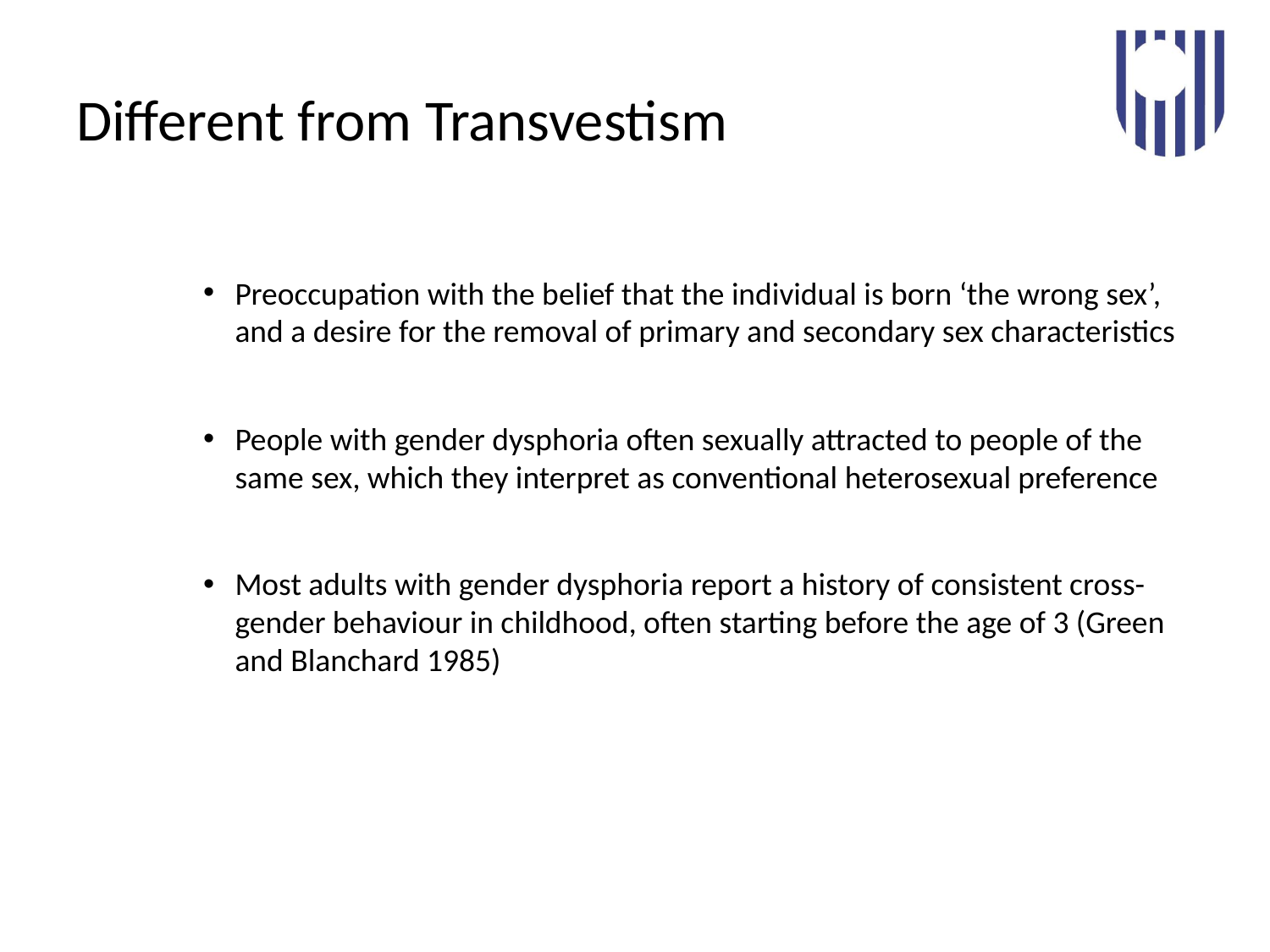

# Different from Transvestism

Preoccupation with the belief that the individual is born ‘the wrong sex’, and a desire for the removal of primary and secondary sex characteristics

People with gender dysphoria often sexually attracted to people of the same sex, which they interpret as conventional heterosexual preference

Most adults with gender dysphoria report a history of consistent cross-gender behaviour in childhood, often starting before the age of 3 (Green and Blanchard 1985)